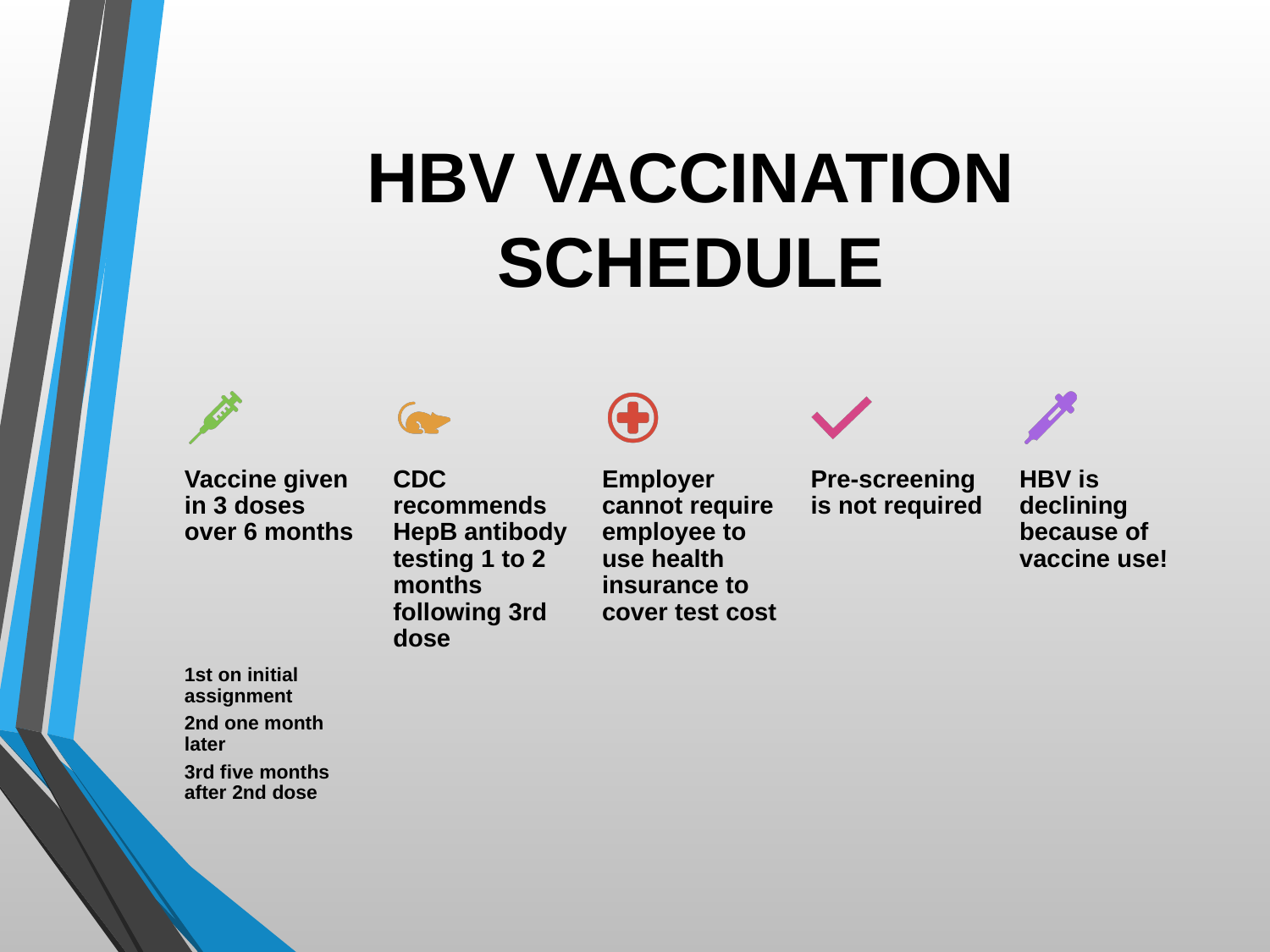

# HBV VACCINATION SCHEDULE
Vaccine given in 3 doses over 6 months
1st on initial assignment
2nd one month later
3rd five months after 2nd dose
CDC recommends HepB antibody testing 1 to 2 months following 3rd dose
Employer cannot require employee to use health insurance to cover test cost
Pre-screening is not required
HBV is declining because of vaccine use!